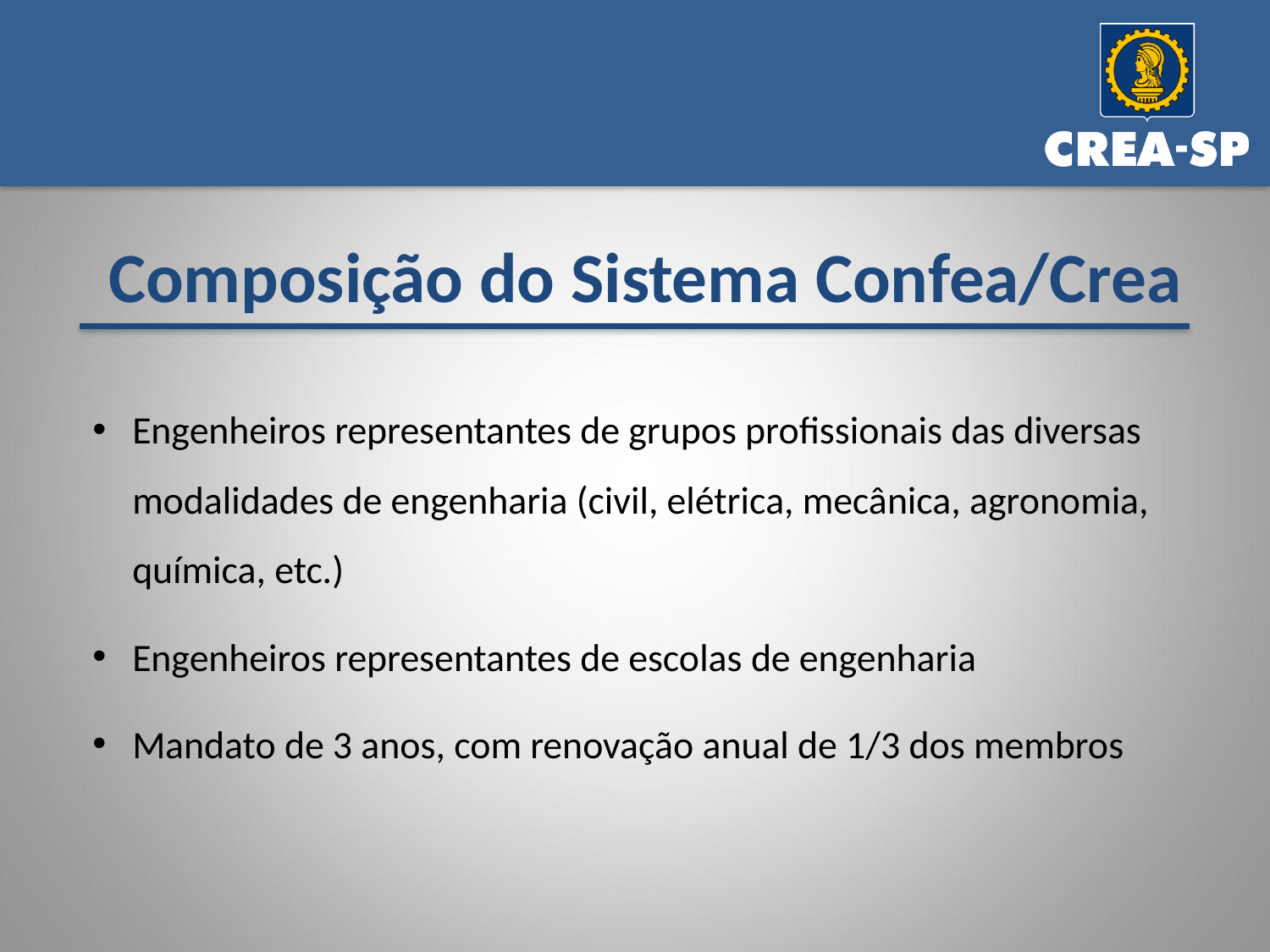

Composição do Sistema Confea/Crea
Engenheiros representantes de grupos profissionais das diversas modalidades de engenharia (civil, elétrica, mecânica, agronomia, química, etc.)
Engenheiros representantes de escolas de engenharia
Mandato de 3 anos, com renovação anual de 1/3 dos membros